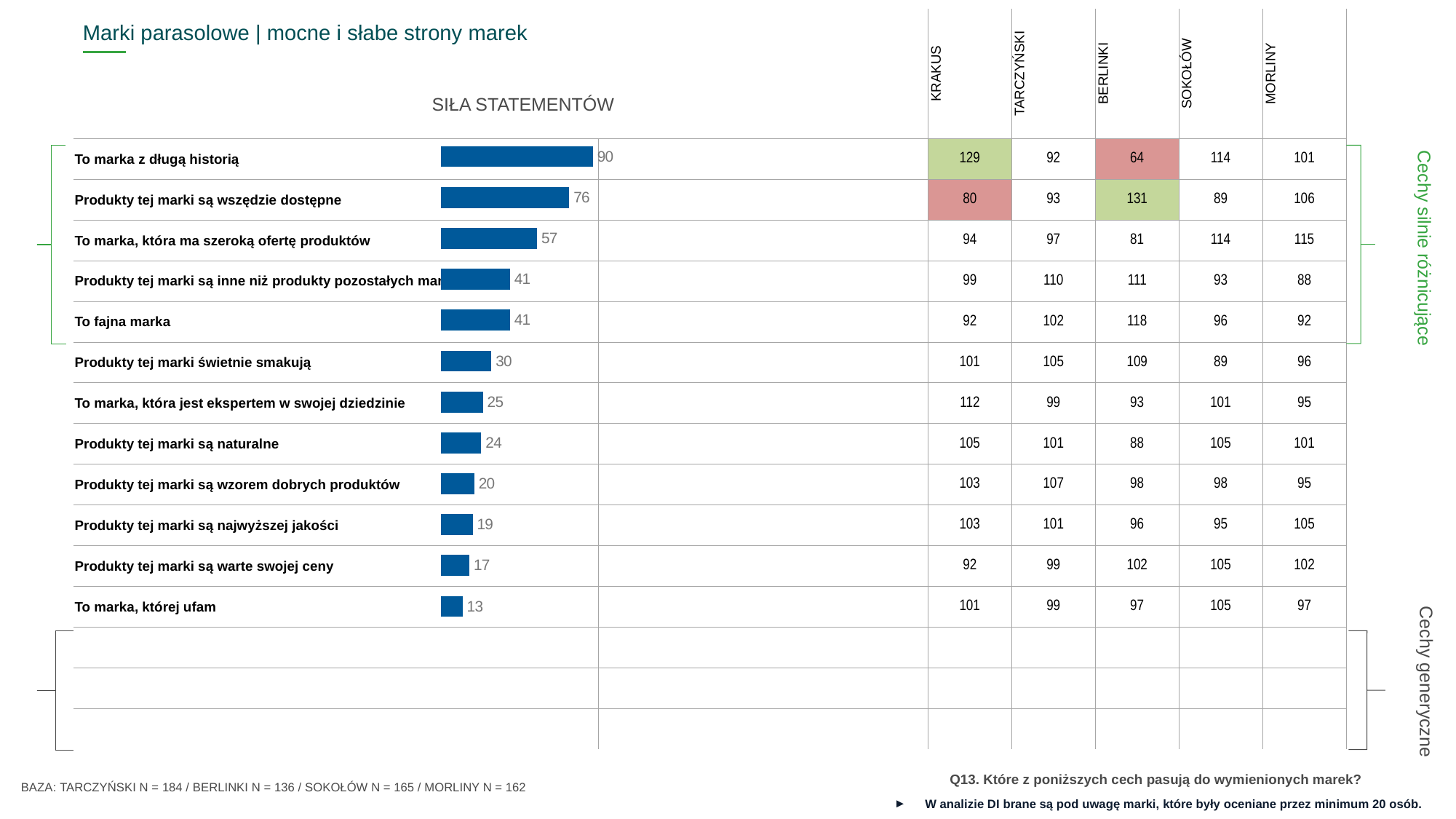

| ^TABDI^ | x | KRAKUS | TARCZYŃSKI | BERLINKI | SOKOŁÓW | MORLINY |
| --- | --- | --- | --- | --- | --- | --- |
| To marka z długą historią |  | 129 | 92 | 64 | 114 | 101 |
| Produkty tej marki są wszędzie dostępne |  | 80 | 93 | 131 | 89 | 106 |
| To marka, która ma szeroką ofertę produktów |  | 94 | 97 | 81 | 114 | 115 |
| Produkty tej marki są inne niż produkty pozostałych marek |  | 99 | 110 | 111 | 93 | 88 |
| To fajna marka |  | 92 | 102 | 118 | 96 | 92 |
| Produkty tej marki świetnie smakują |  | 101 | 105 | 109 | 89 | 96 |
| To marka, która jest ekspertem w swojej dziedzinie |  | 112 | 99 | 93 | 101 | 95 |
| Produkty tej marki są naturalne |  | 105 | 101 | 88 | 105 | 101 |
| Produkty tej marki są wzorem dobrych produktów |  | 103 | 107 | 98 | 98 | 95 |
| Produkty tej marki są najwyższej jakości |  | 103 | 101 | 96 | 95 | 105 |
| Produkty tej marki są warte swojej ceny |  | 92 | 99 | 102 | 105 | 102 |
| To marka, której ufam |  | 101 | 99 | 97 | 105 | 97 |
|  |  |  |  |  |  |  |
|  |  |  |  |  |  |  |
|  |  |  |  |  |  |  |

Marki parasolowe | mocne i słabe strony marek
SIŁA STATEMENTÓW

### Chart

| Category | Seria 1 |
|---|---|
|  | 90.0 |
|  | 76.0 |
|  | 57.0 |
|  | 41.0 |
|  | 41.0 |
|  | 30.0 |
|  | 25.0 |
|  | 24.0 |
|  | 20.0 |
|  | 19.0 |
|  | 17.0 |
|  | 13.0 |
|  | None |
|  | None |
|  | None |

Cechy silnie różnicujące

Cechy generyczne
Q13. Które z poniższych cech pasują do wymienionych marek?

BAZA: TARCZYŃSKI N = 184 / BERLINKI N = 136 / SOKOŁÓW N = 165 / MORLINY N = 162
W analizie DI brane są pod uwagę marki, które były oceniane przez minimum 20 osób.